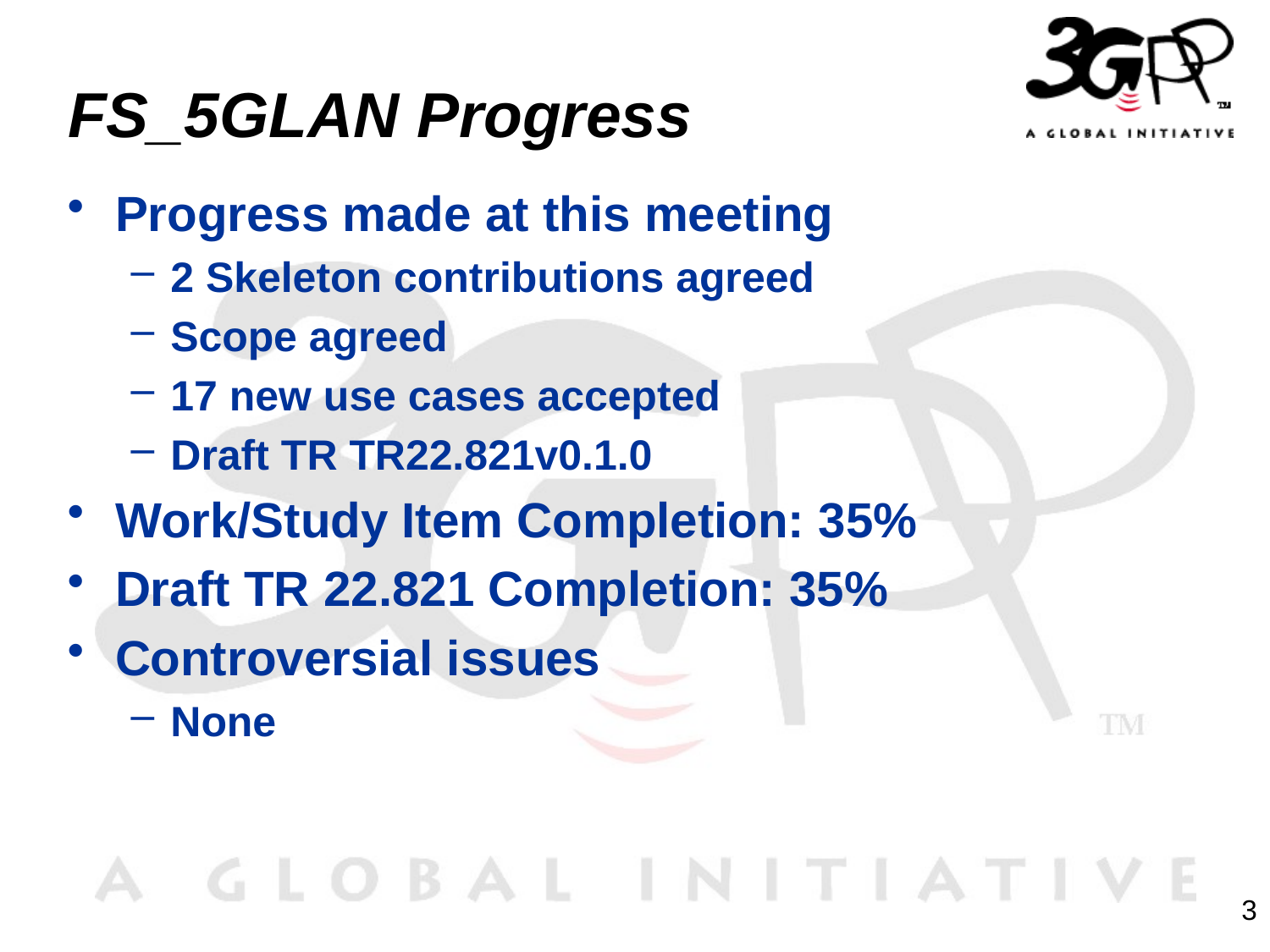

# FS_5GLAN Progress
Progress made at this meeting
2 Skeleton contributions agreed
Scope agreed
17 new use cases accepted
Draft TR TR22.821v0.1.0
Work/Study Item Completion: 35%
Draft TR 22.821 Completion: 35%
Controversial issues
None
3